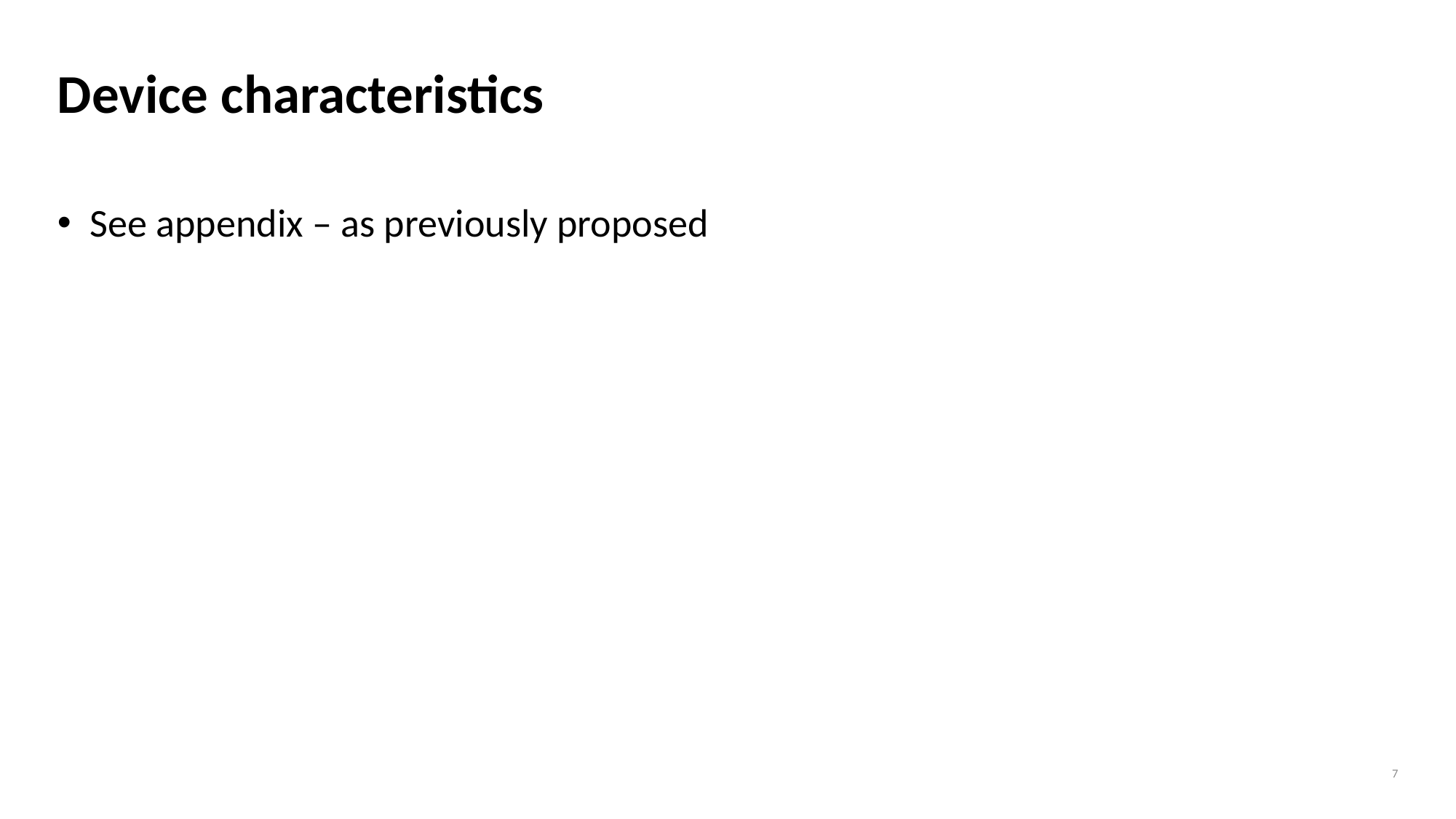

# Device characteristics
See appendix – as previously proposed
7